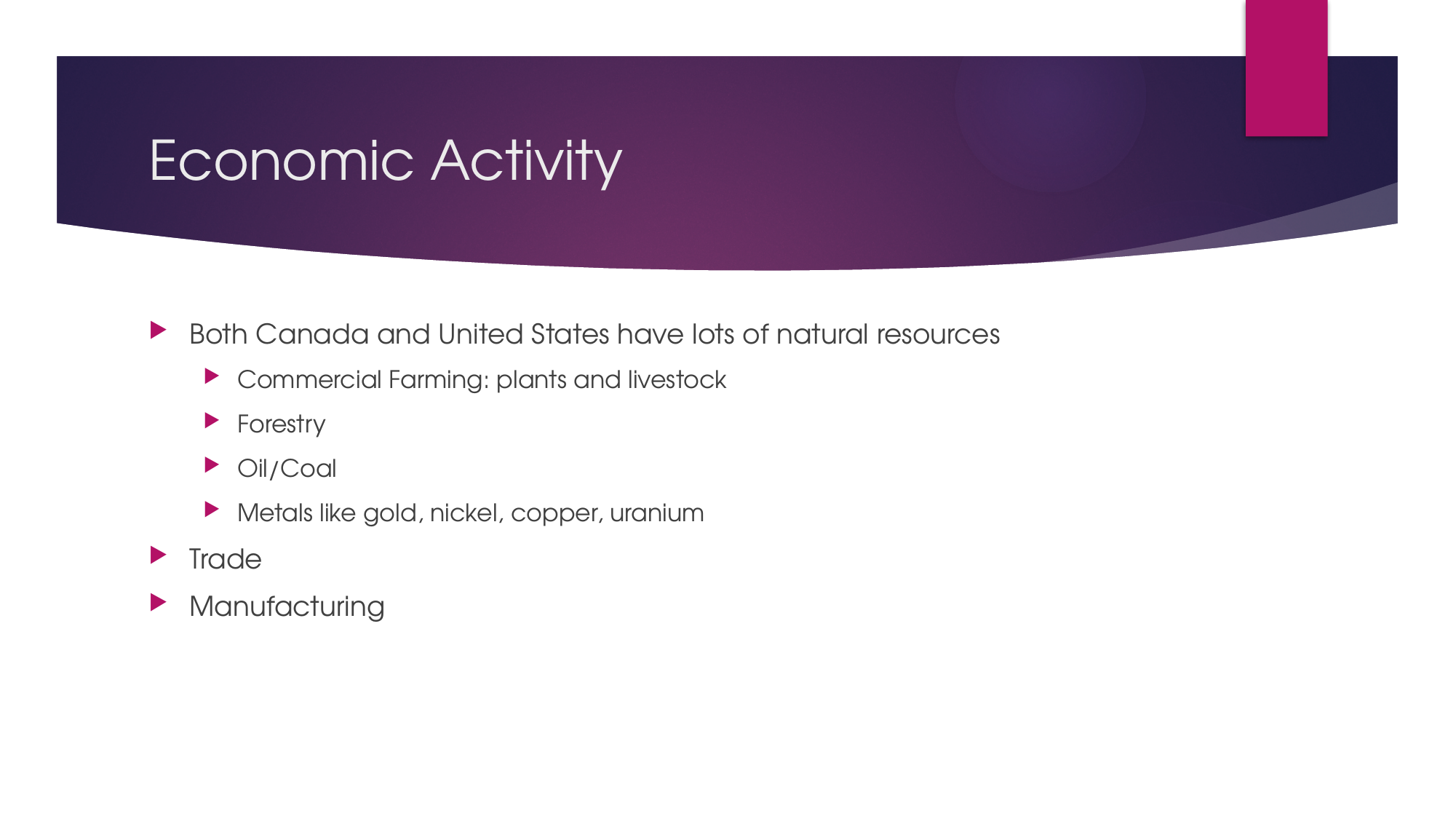

# Economic Activity
Both Canada and United States have lots of natural resources
Commercial Farming: plants and livestock
Forestry
Oil/Coal
Metals like gold, nickel, copper, uranium
Trade
Manufacturing